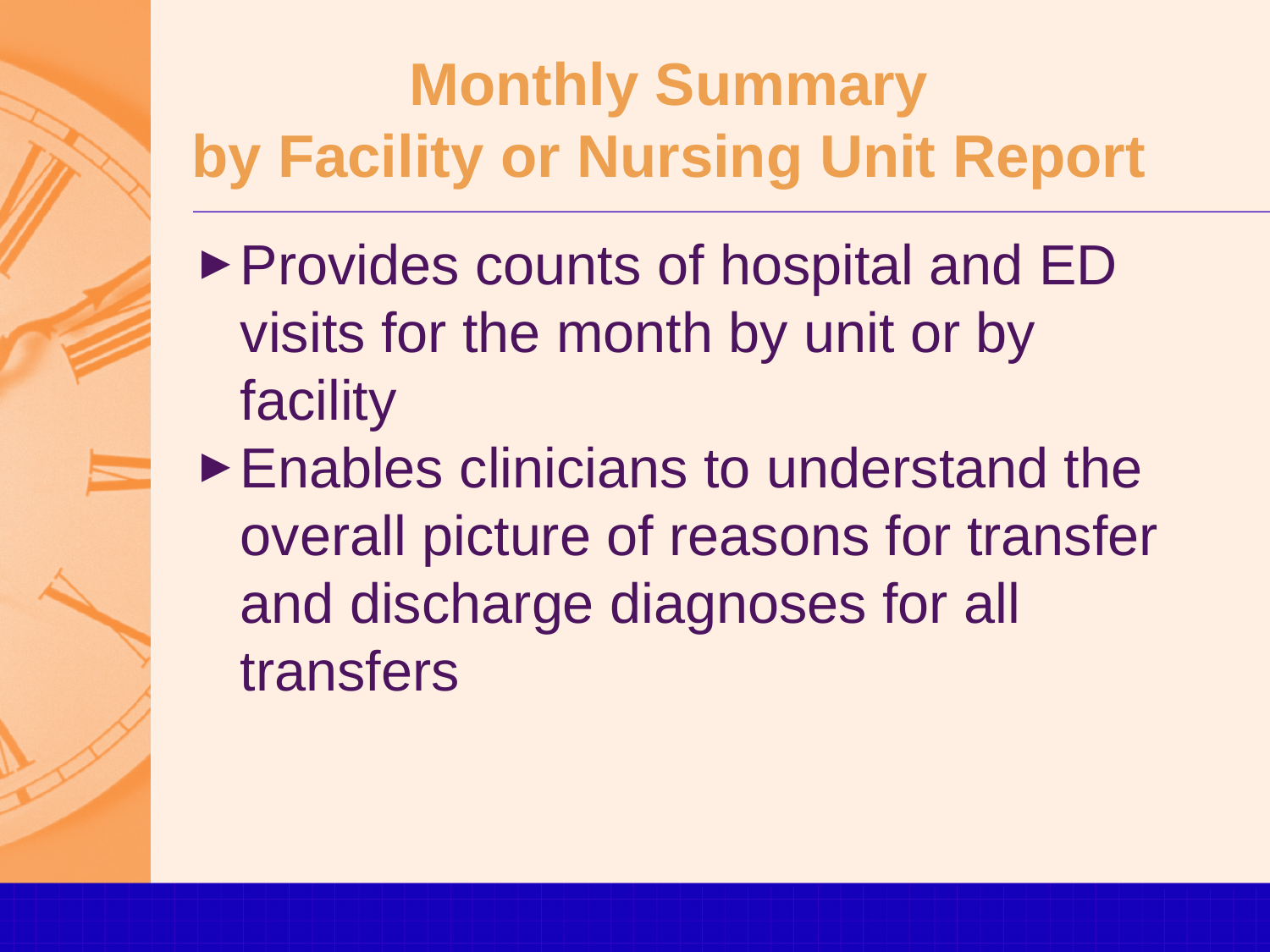

# Monthly Summary by Facility or Nursing Unit Report
Provides counts of hospital and ED visits for the month by unit or by facility
Enables clinicians to understand the overall picture of reasons for transfer and discharge diagnoses for all transfers